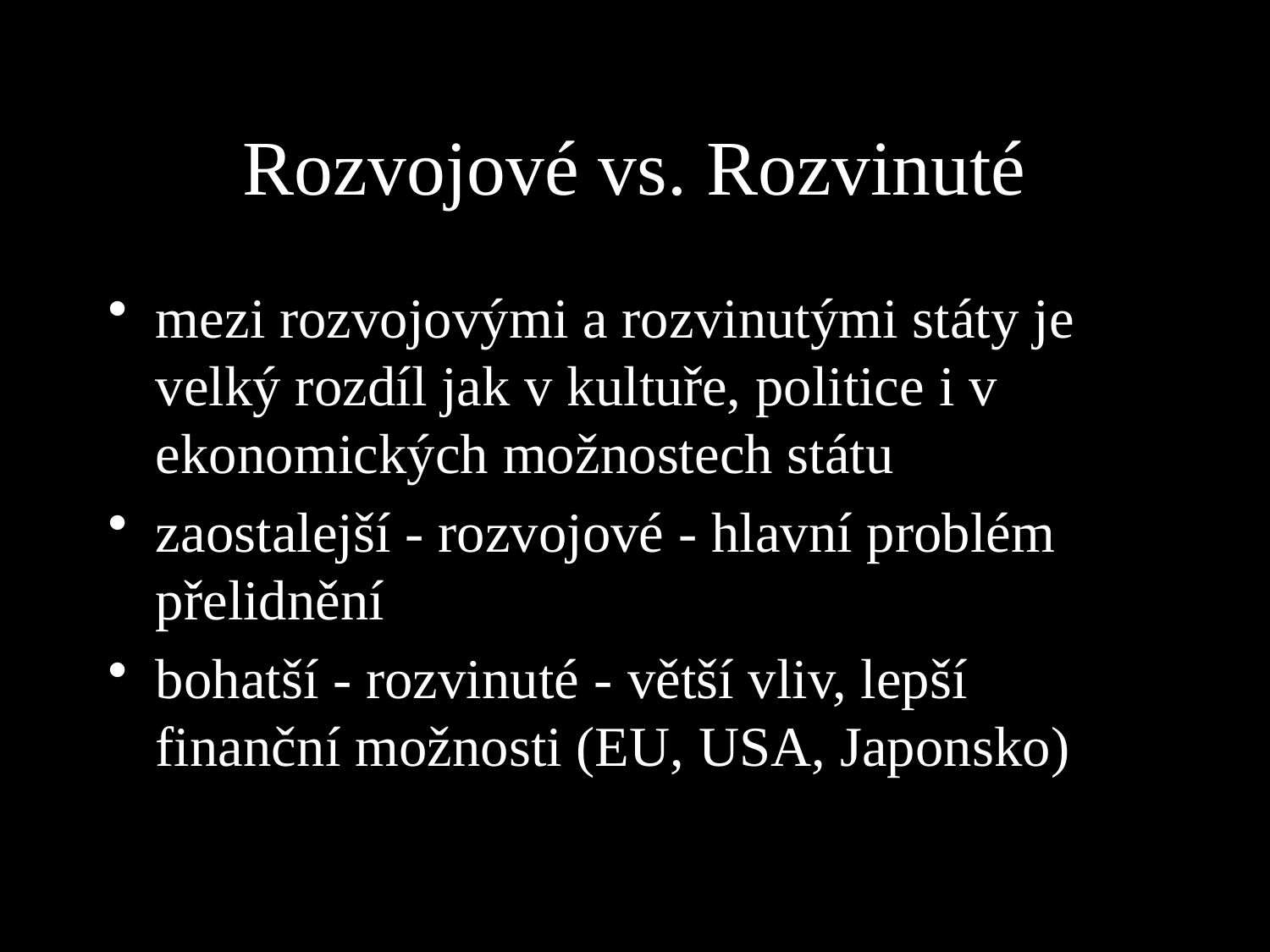

# Rozvojové vs. Rozvinuté
mezi rozvojovými a rozvinutými státy je velký rozdíl jak v kultuře, politice i v ekonomických možnostech státu
zaostalejší - rozvojové - hlavní problém přelidnění
bohatší - rozvinuté - větší vliv, lepší finanční možnosti (EU, USA, Japonsko)